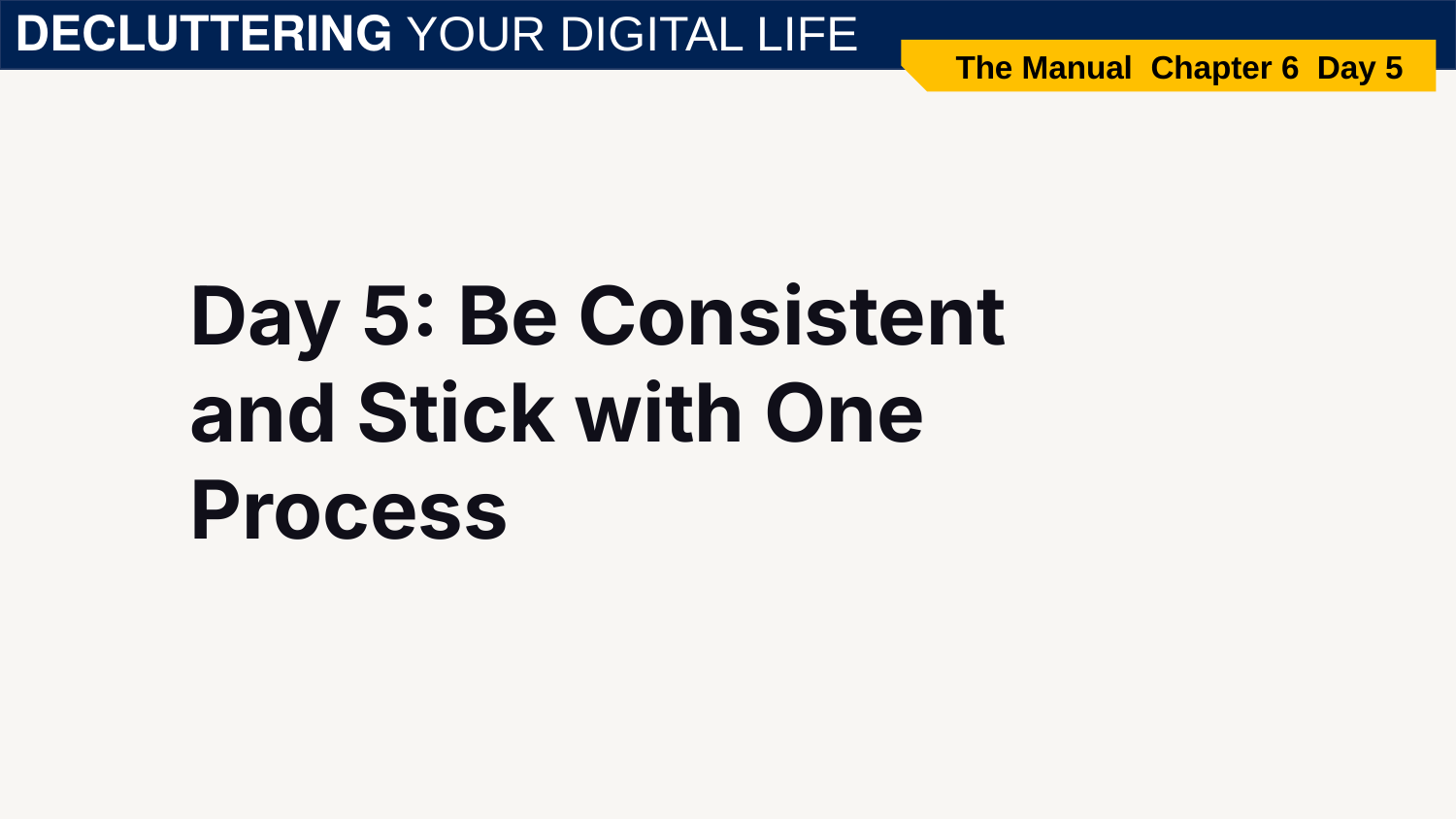

DECLUTTERING YOUR DIGITAL LIFE
The Manual  Chapter 6  Day 5

# Day 5: Be Consistent and Stick with One Process